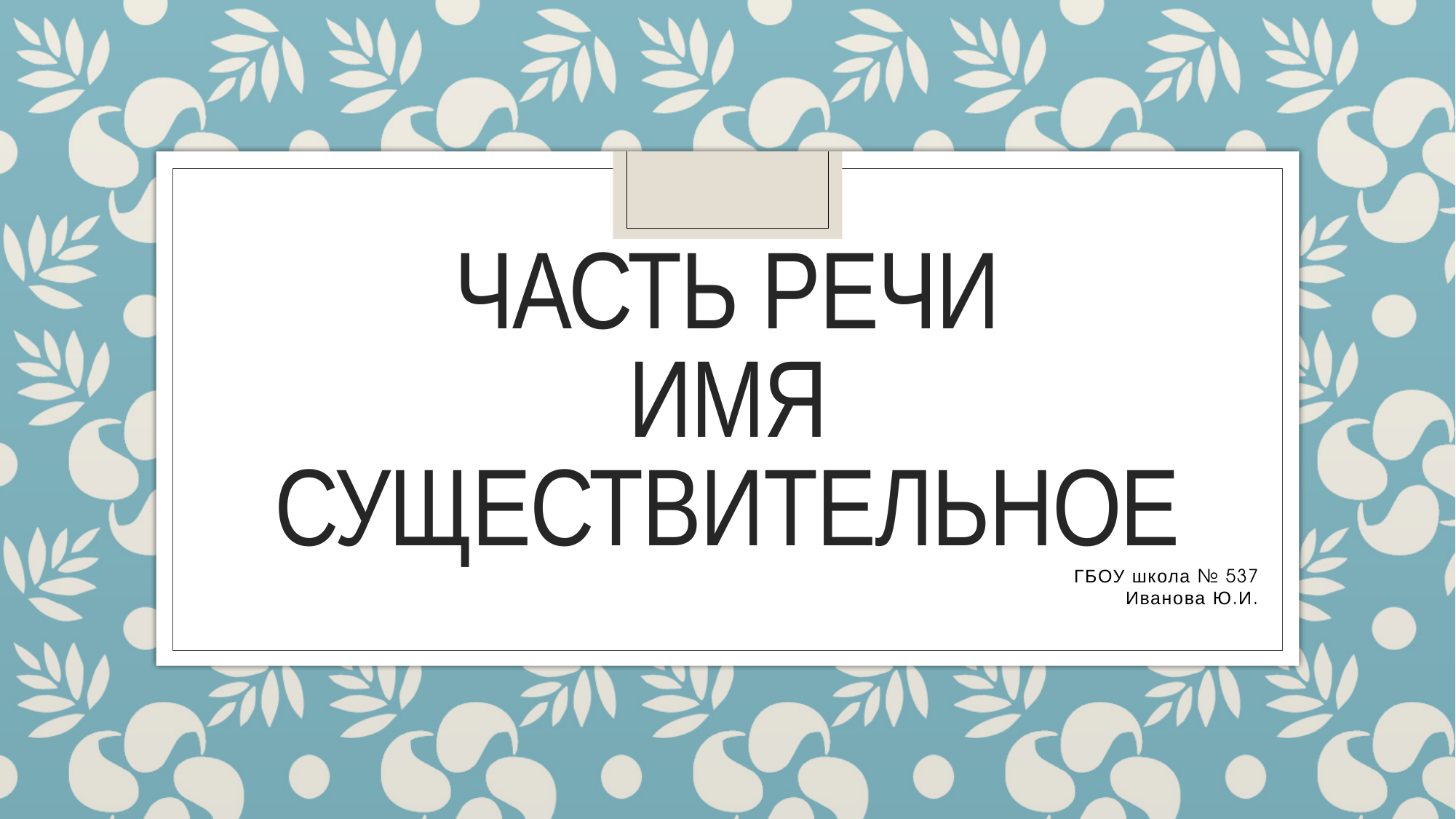

# Часть речи Имя существительное
ГБОУ школа № 537
Иванова Ю.И.